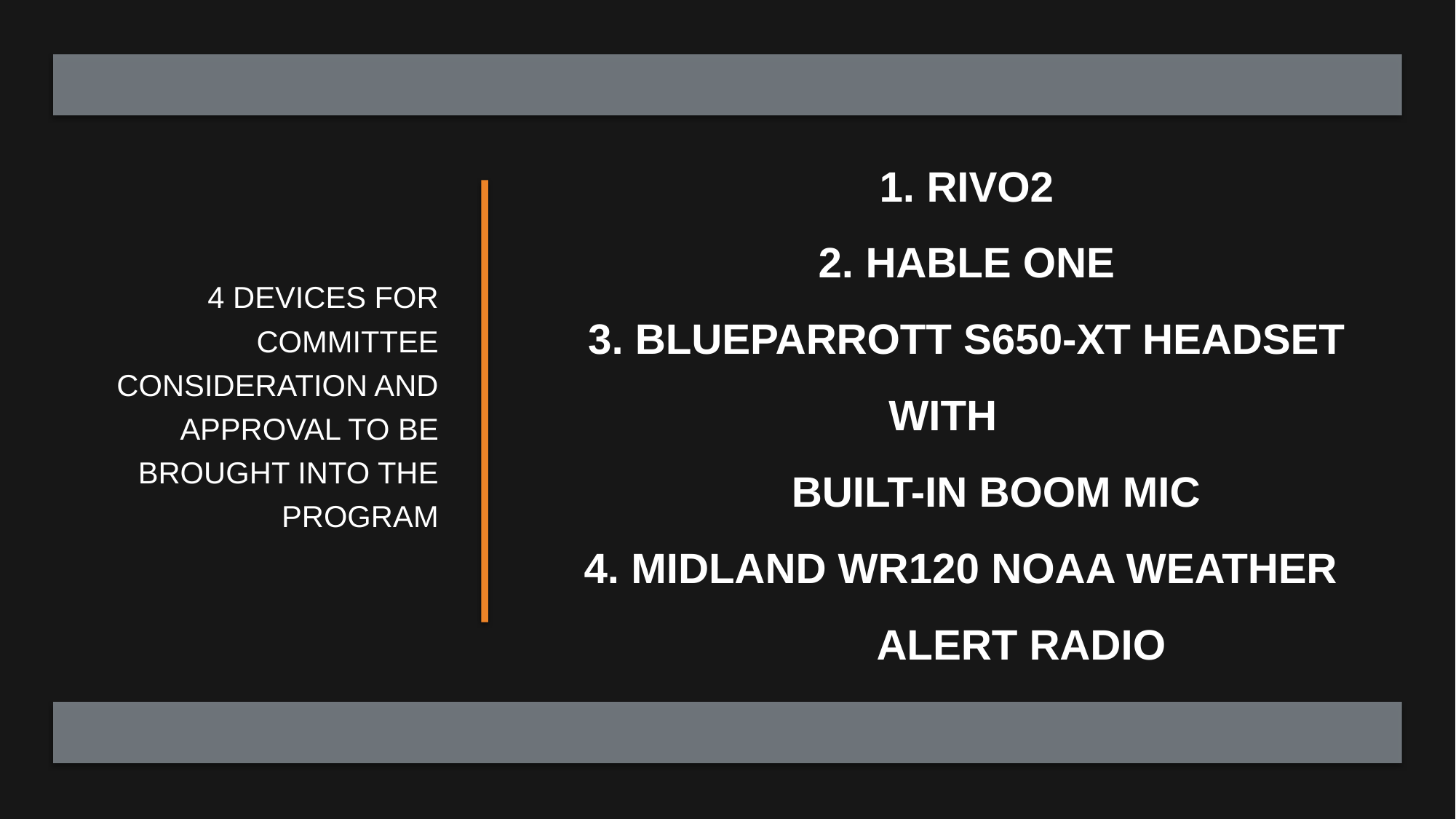

1. Rivo2
2. Hable one
3. BlueParrott s650-xt headset with
     built-in Boom Mic
4. Midland WR120 Noaa weather 	alert radio
4 Devices for committee consideration and approval to be brought into the Program